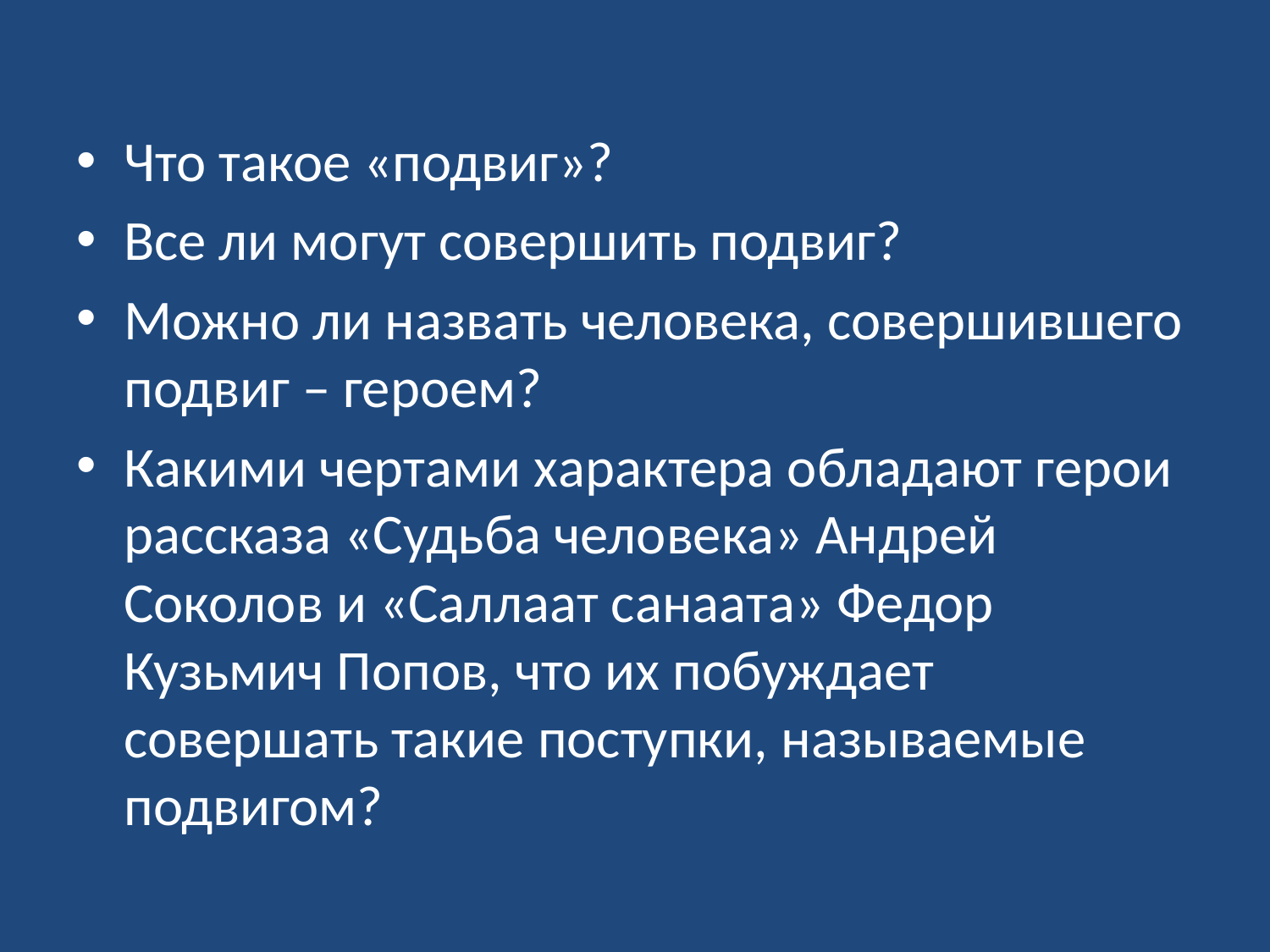

#

Что такое «подвиг»?
Все ли могут совершить подвиг?
Можно ли назвать человека, совершившего подвиг – героем?
Какими чертами характера обладают герои рассказа «Судьба человека» Андрей Соколов и «Саллаат санаата» Федор Кузьмич Попов, что их побуждает совершать такие поступки, называемые подвигом?